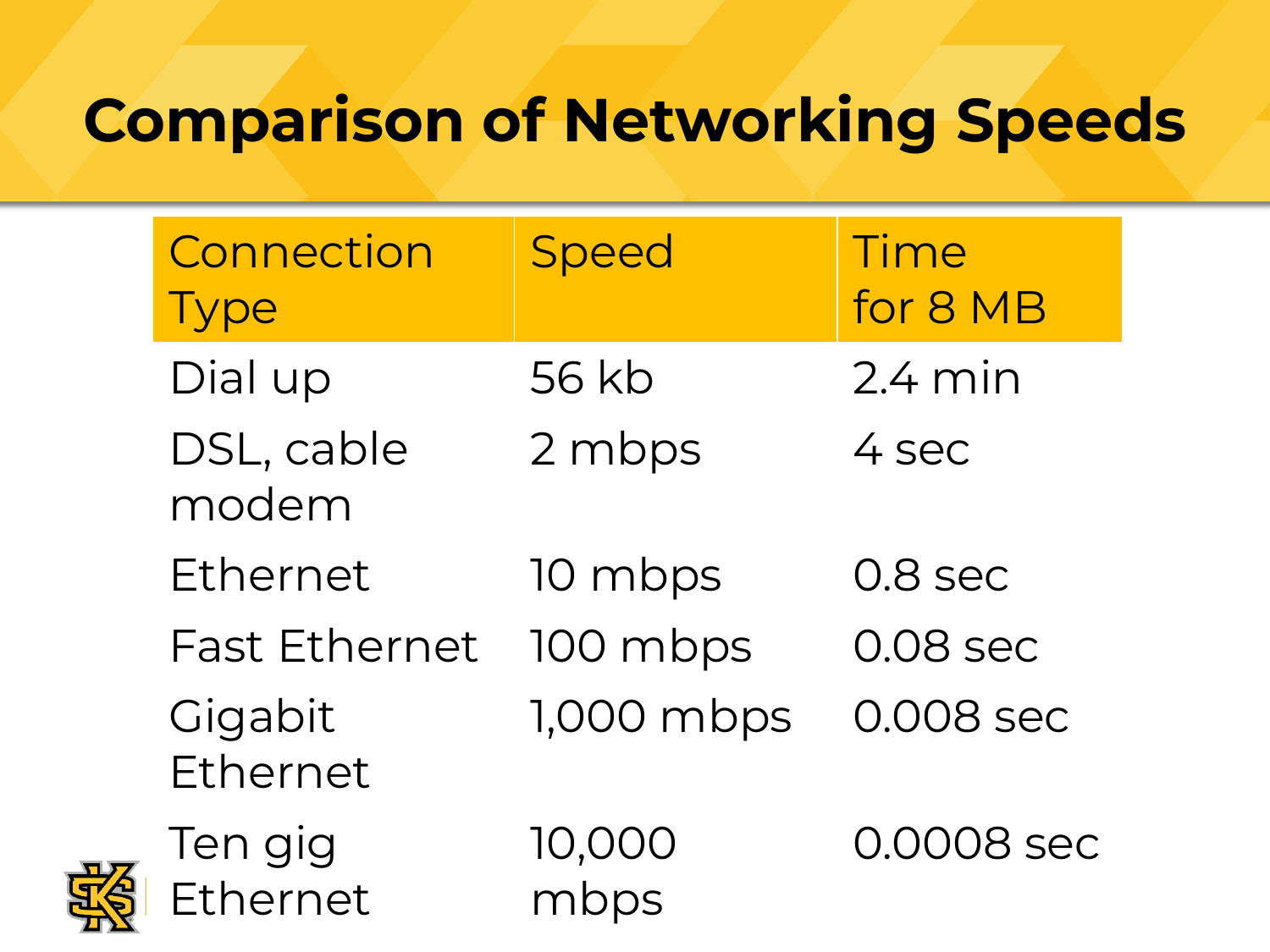

# Comparison of Networking Speeds
| Connection Type | Speed | Time for 8 MB |
| --- | --- | --- |
| Dial up | 56 kb | 2.4 min |
| DSL, cable modem | 2 mbps | 4 sec |
| Ethernet | 10 mbps | 0.8 sec |
| Fast Ethernet | 100 mbps | 0.08 sec |
| Gigabit Ethernet | 1,000 mbps | 0.008 sec |
| Ten gig Ethernet | 10,000 mbps | 0.0008 sec |